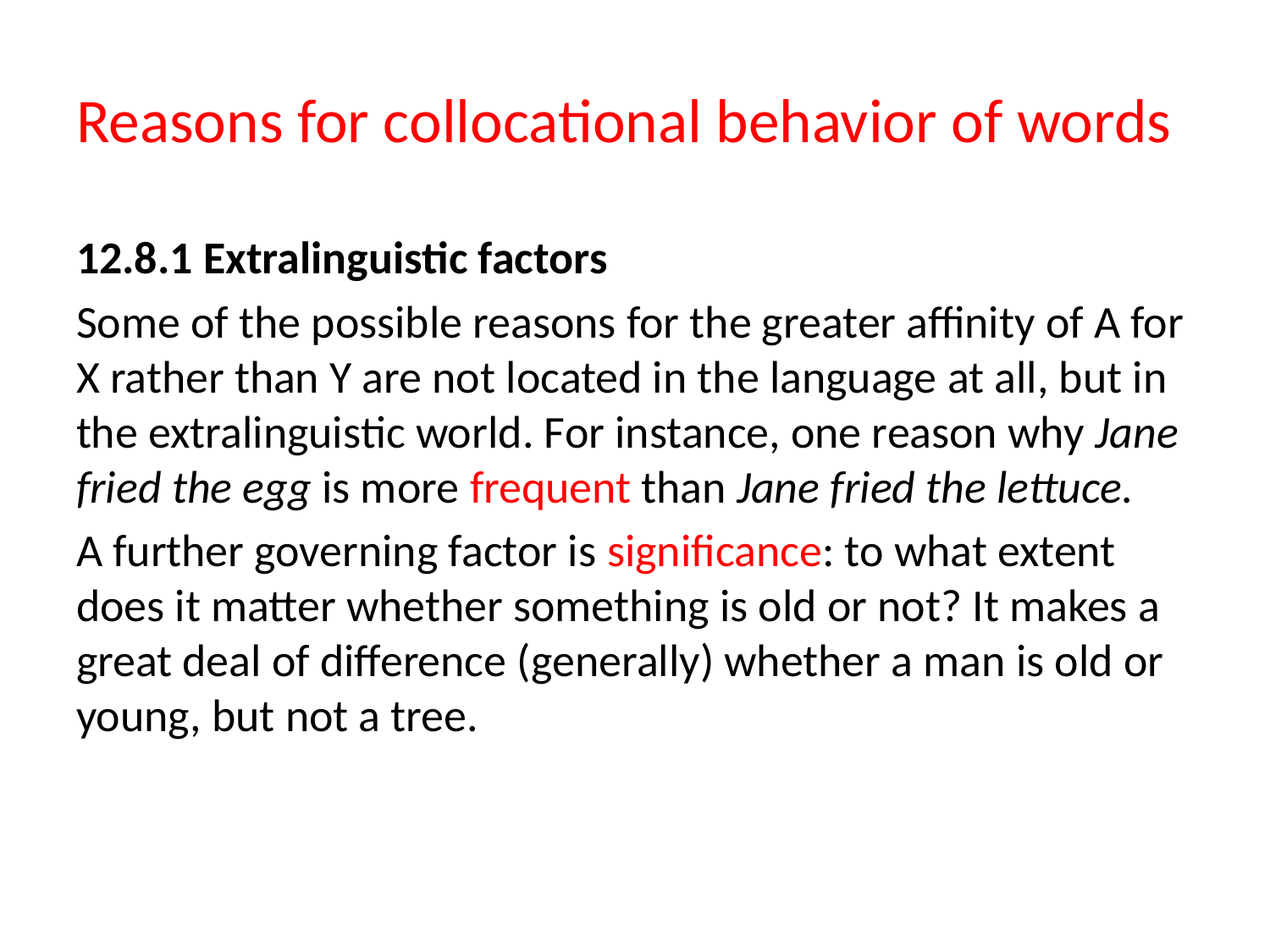

# Reasons for collocational behavior of words
12.8.1 Extralinguistic factors
Some of the possible reasons for the greater affinity of A for X rather than Y are not located in the language at all, but in the extralinguistic world. For instance, one reason why Jane fried the egg is more frequent than Jane fried the lettuce.
A further governing factor is significance: to what extent does it matter whether something is old or not? It makes a great deal of difference (generally) whether a man is old or young, but not a tree.